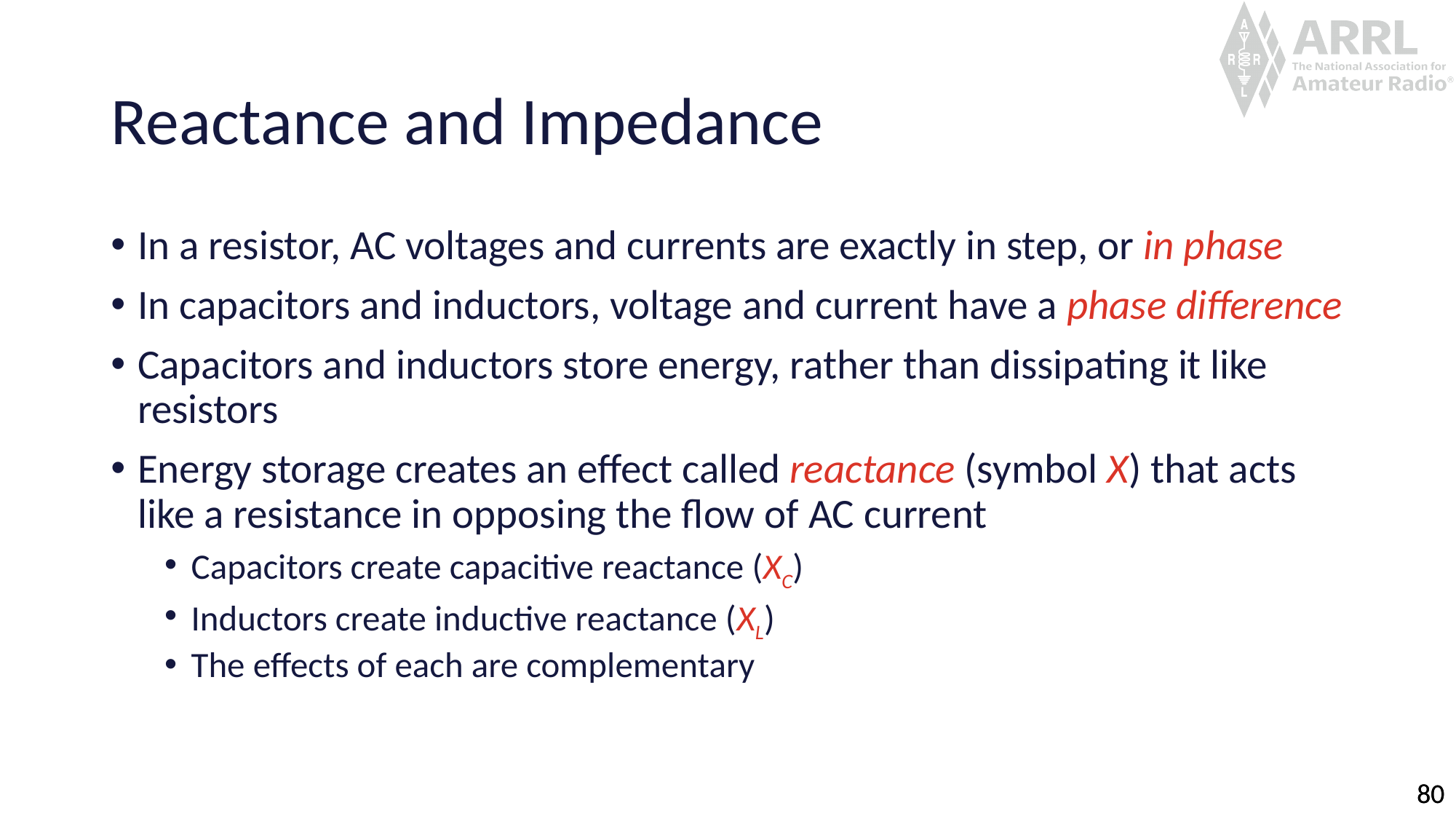

# Reactance and Impedance
In a resistor, AC voltages and currents are exactly in step, or in phase
In capacitors and inductors, voltage and current have a phase difference
Capacitors and inductors store energy, rather than dissipating it like resistors
Energy storage creates an effect called reactance (symbol X) that acts like a resistance in opposing the flow of AC current
Capacitors create capacitive reactance (XC)
Inductors create inductive reactance (XL)
The effects of each are complementary